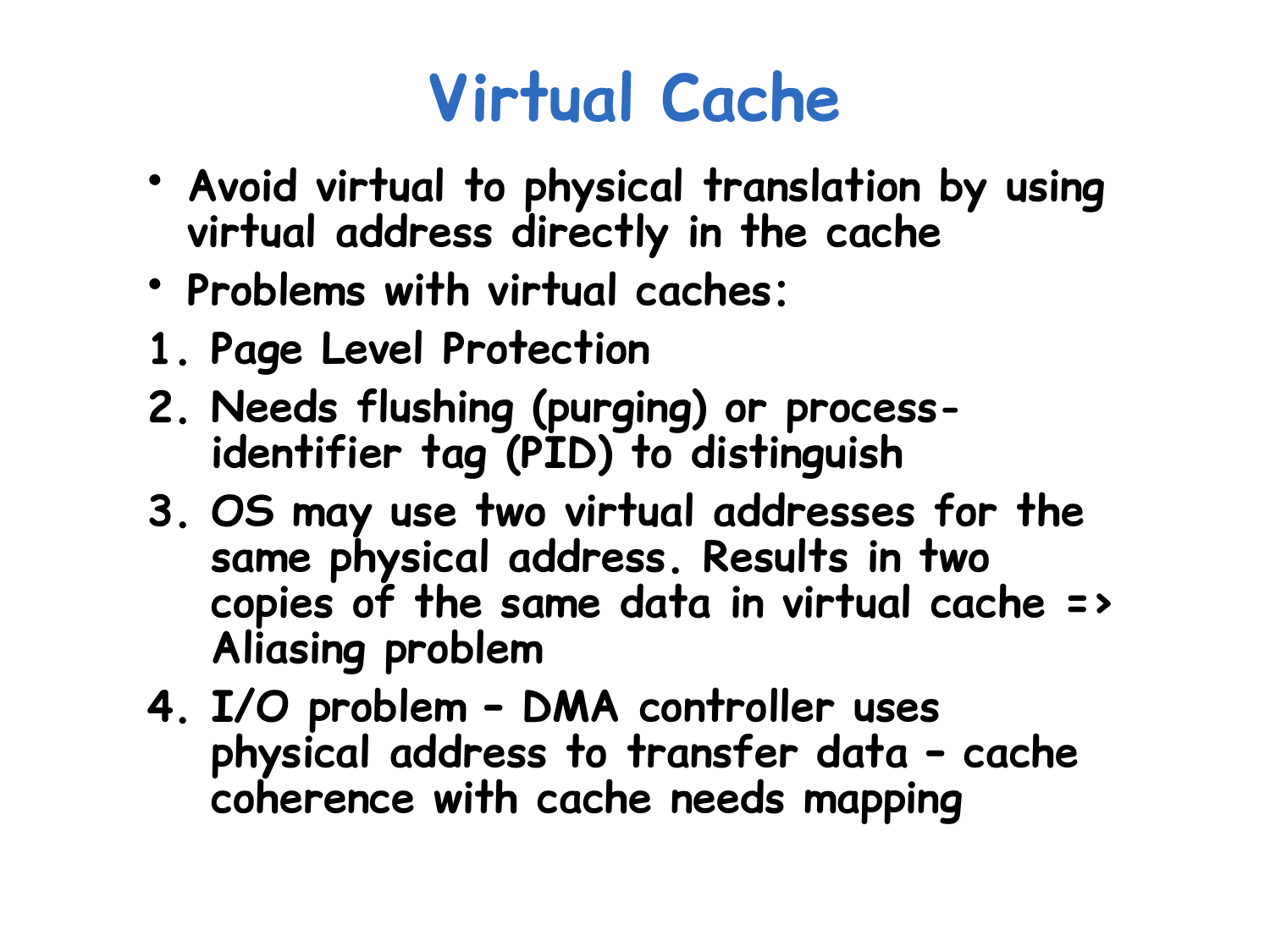

# Virtual Cache
Avoid virtual to physical translation by using virtual address directly in the cache
Problems with virtual caches:
Page Level Protection
Needs flushing (purging) or process-identifier tag (PID) to distinguish
OS may use two virtual addresses for the same physical address. Results in two copies of the same data in virtual cache => Aliasing problem
I/O problem – DMA controller uses physical address to transfer data – cache coherence with cache needs mapping